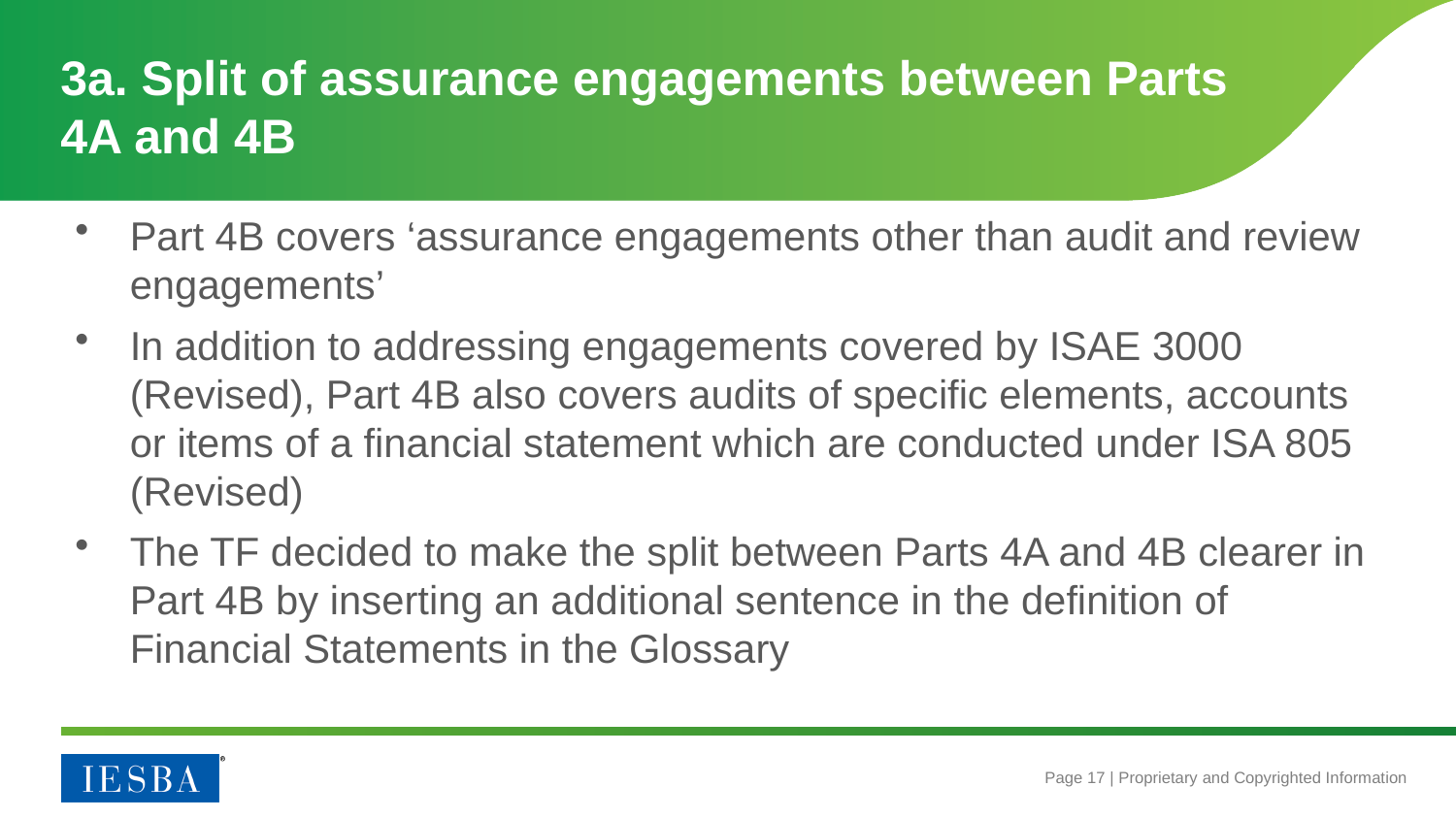

# 3a. Split of assurance engagements between Parts 4A and 4B
Part 4B covers ‘assurance engagements other than audit and review engagements’
In addition to addressing engagements covered by ISAE 3000 (Revised), Part 4B also covers audits of specific elements, accounts or items of a financial statement which are conducted under ISA 805 (Revised)
The TF decided to make the split between Parts 4A and 4B clearer in Part 4B by inserting an additional sentence in the definition of Financial Statements in the Glossary